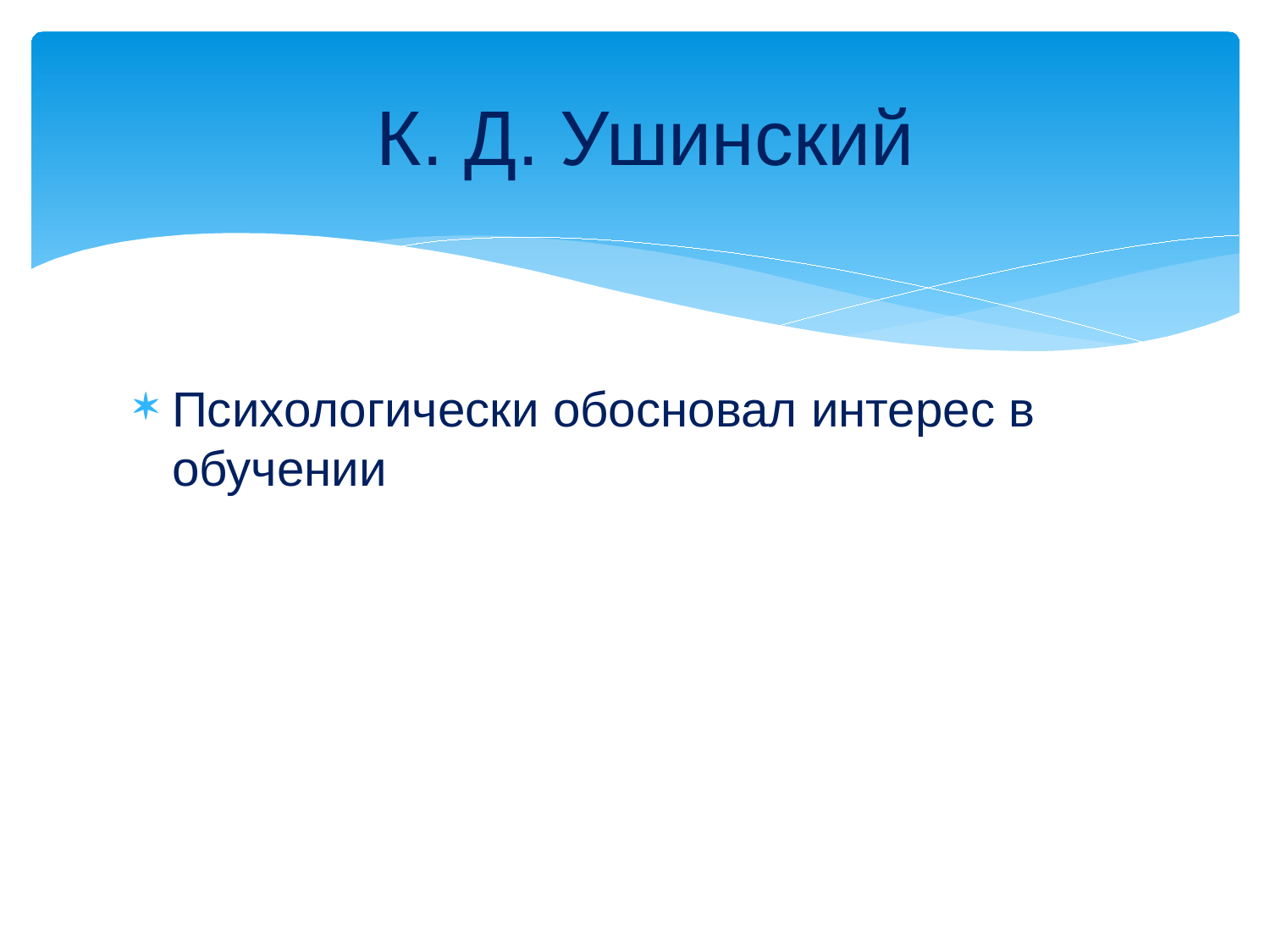

# К. Д. Ушинский
Психологически обосновал интерес в обучении